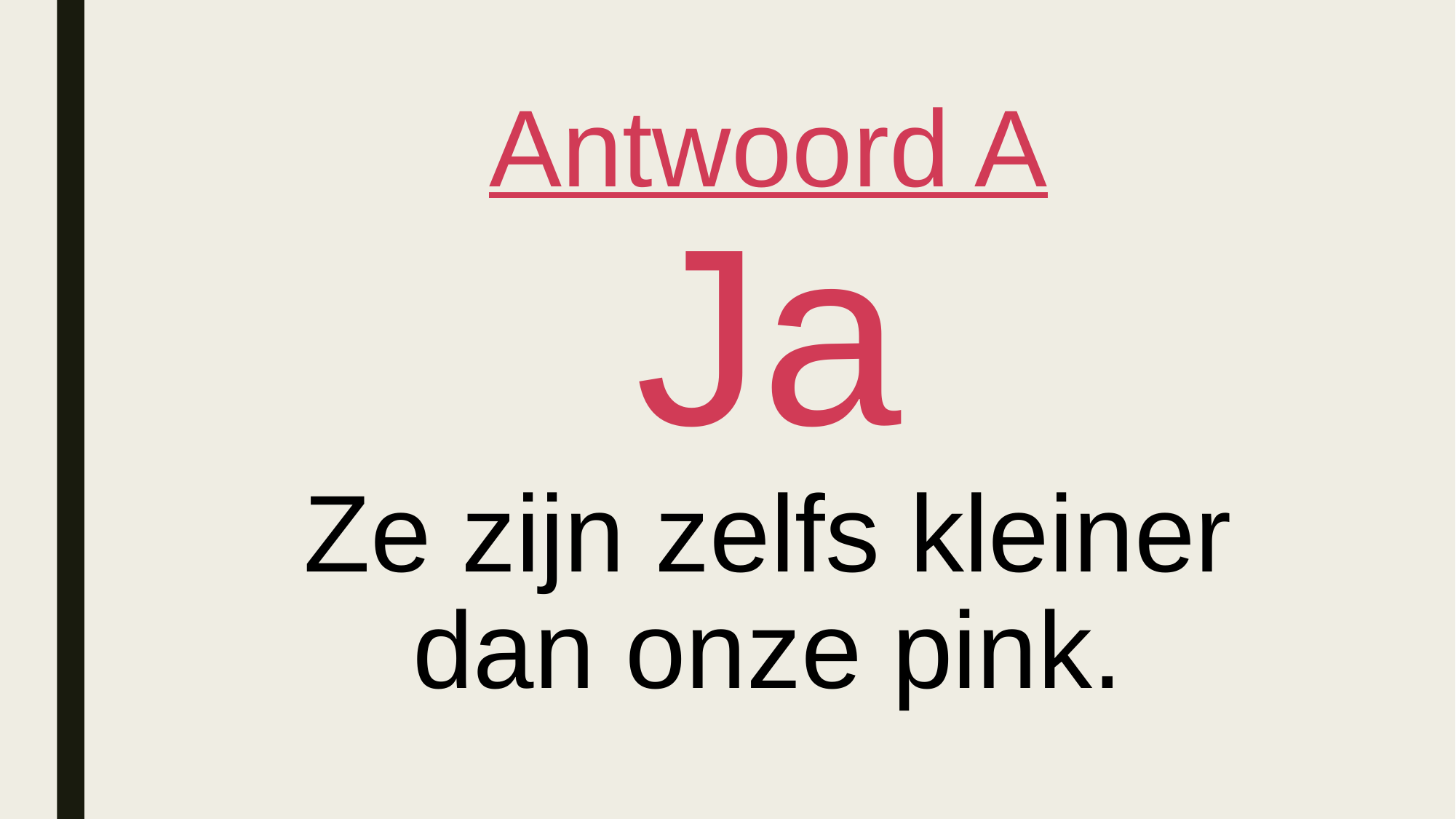

# Antwoord A Ja Ze zijn zelfs kleiner dan onze pink.